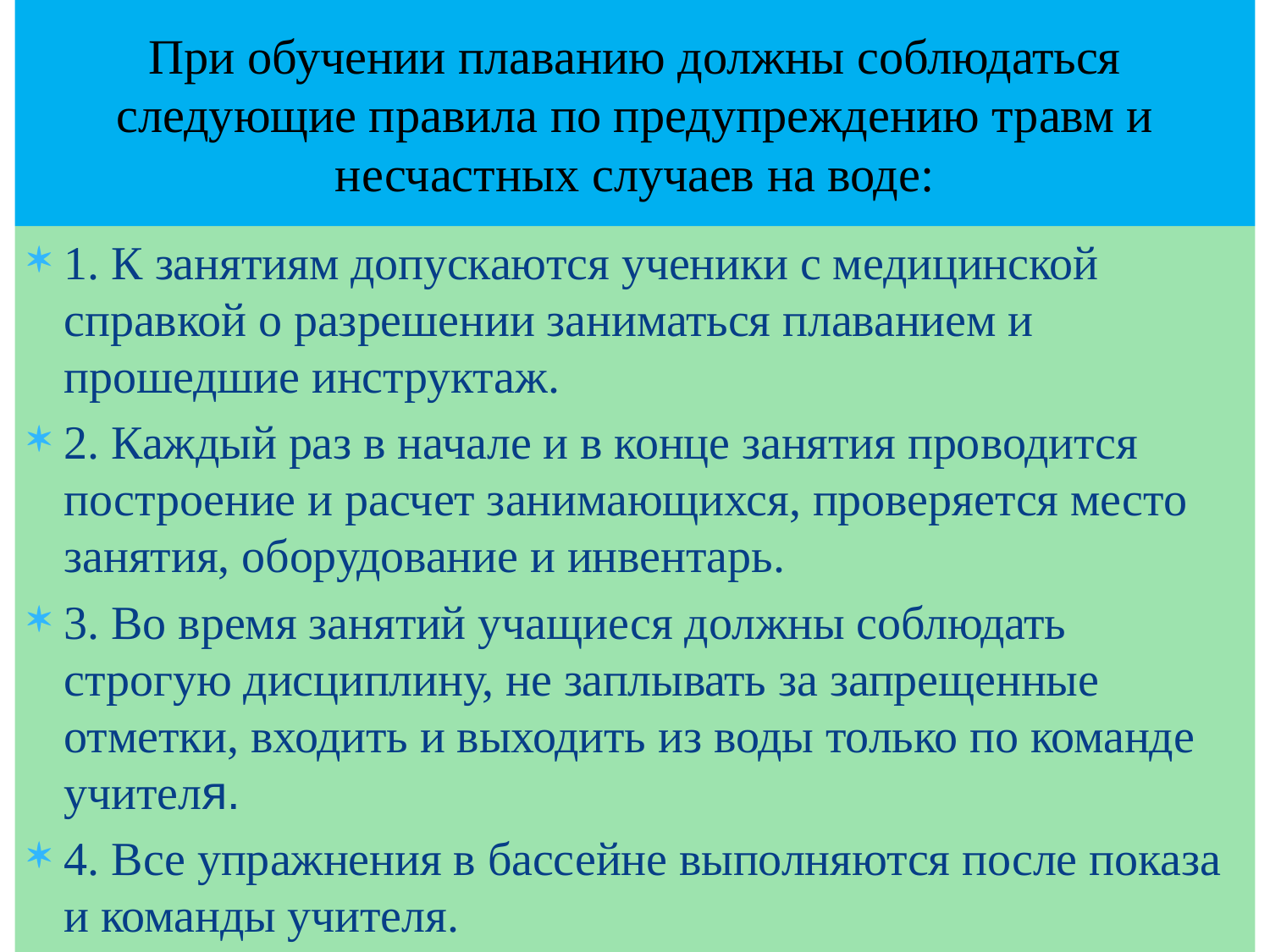

# При обучении плаванию должны соблюдаться следующие правила по предупреждению травм и несчастных случаев на воде:
1. К занятиям допускаются ученики с медицинской справкой о разрешении заниматься плаванием и прошедшие инструктаж.
2. Каждый раз в начале и в конце занятия проводится   построение и расчет занимающихся, проверяется место занятия, оборудование и инвентарь.
3. Во время занятий учащиеся должны соблюдать строгую дисциплину, не заплывать за запрещенные отметки, входить и выходить из воды только по команде учителя.
4. Все упражнения в бассейне выполняются после показа и команды учителя.